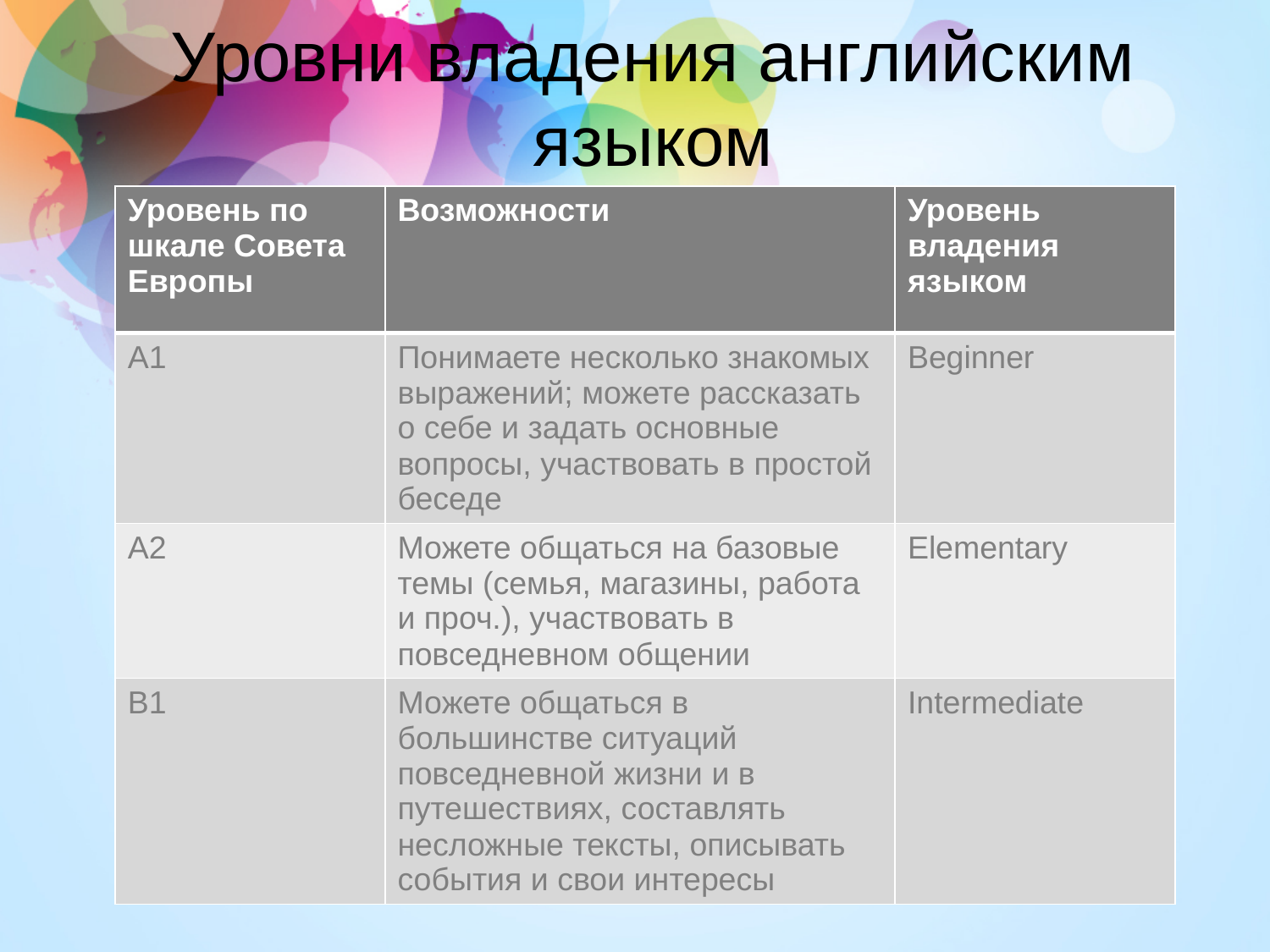

# Уровни владения английским языком
| Уровень по шкале Совета Европы | Возможности | Уровень владения языком |
| --- | --- | --- |
| A1 | Понимаете несколько знакомых выражений; можете рассказать о себе и задать основные вопросы, участвовать в простой беседе | Beginner |
| A2 | Можете общаться на базовые темы (семья, магазины, работа и проч.), участвовать в повседневном общении | Elementary |
| B1 | Можете общаться в большинстве ситуаций повседневной жизни и в путешествиях, составлять несложные тексты, описывать события и свои интересы | Intermediate |